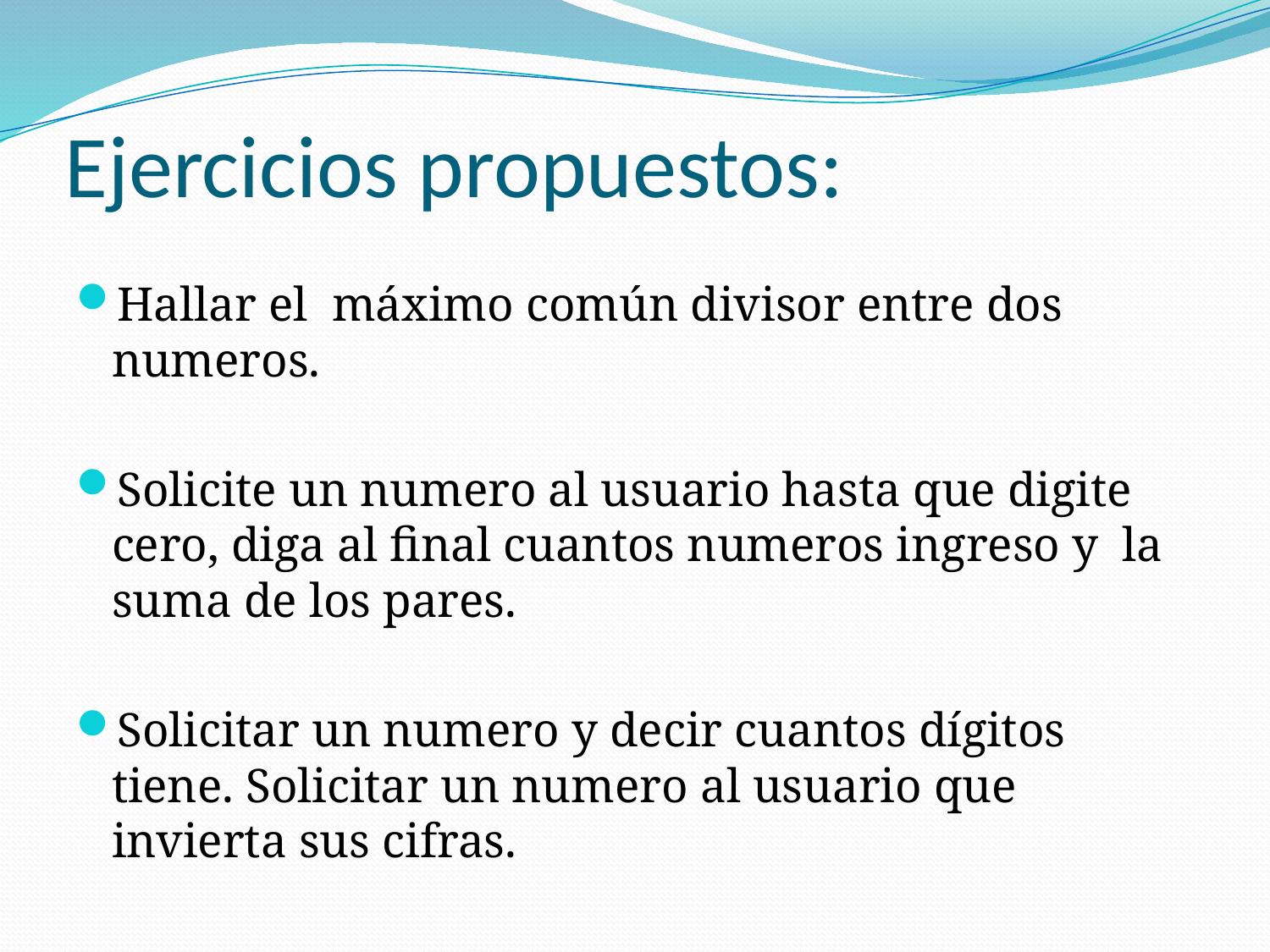

# Ejercicios propuestos:
Hallar el  máximo común divisor entre dos numeros.

Solicite un numero al usuario hasta que digite cero, diga al final cuantos numeros ingreso y  la suma de los pares.

Solicitar un numero y decir cuantos dígitos tiene. Solicitar un numero al usuario que invierta sus cifras.